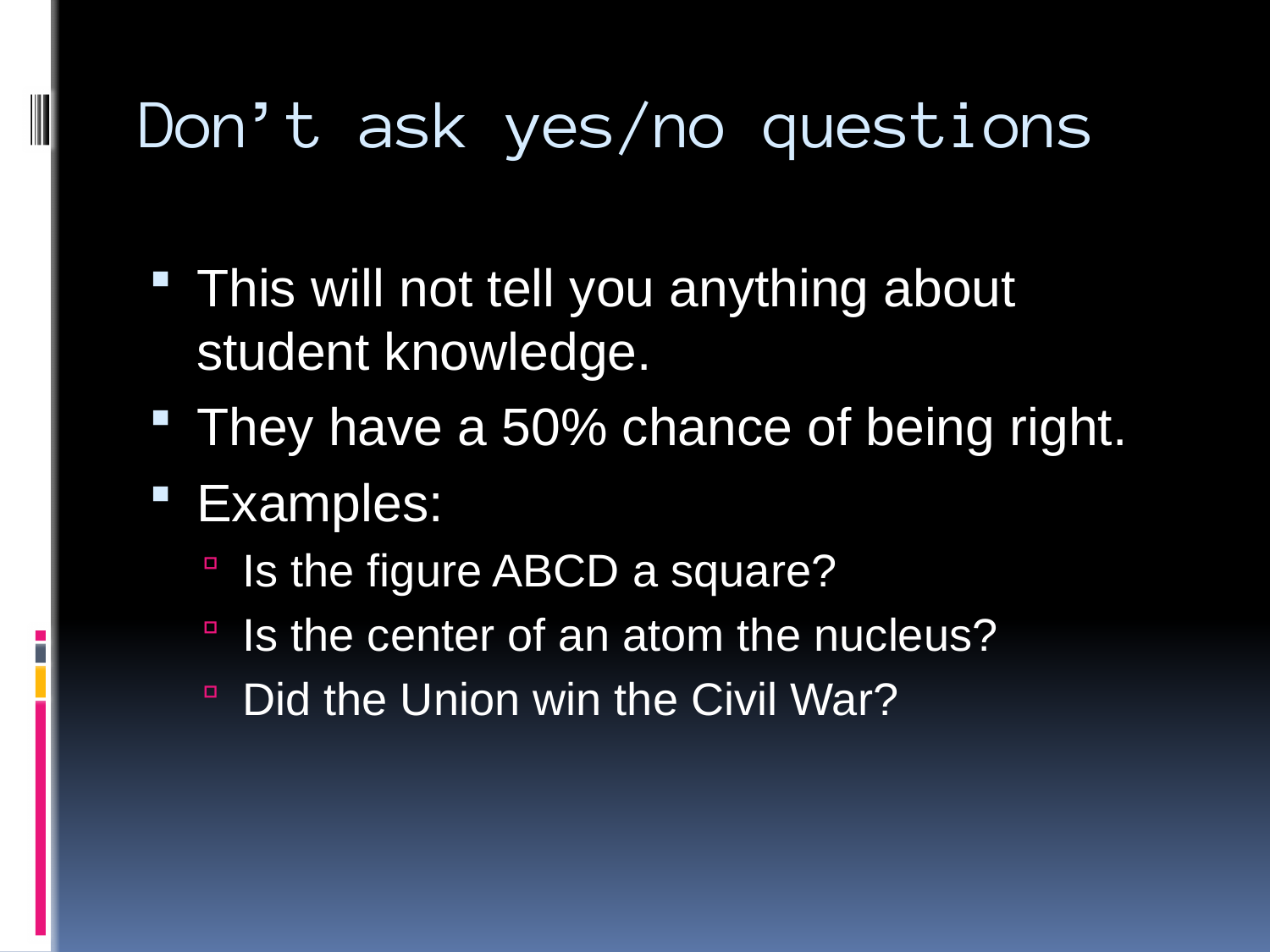

# Don’t ask yes/no questions
This will not tell you anything about student knowledge.
They have a 50% chance of being right.
Examples:
Is the figure ABCD a square?
Is the center of an atom the nucleus?
Did the Union win the Civil War?